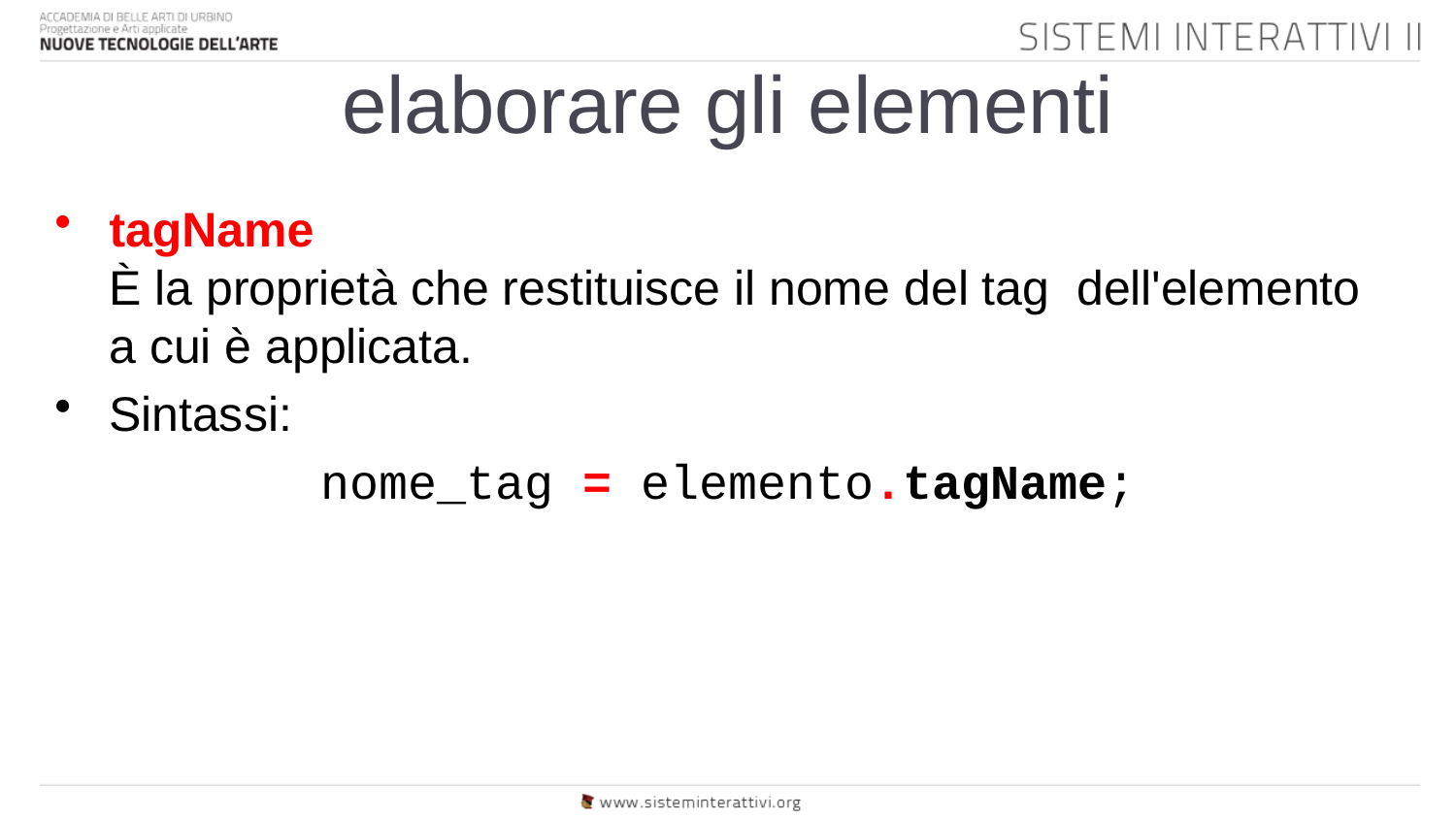

# elaborare gli elementi
tagName
È la proprietà che restituisce il nome del tag  dell'elemento a cui è applicata.
Sintassi:
nome_tag = elemento.tagName;